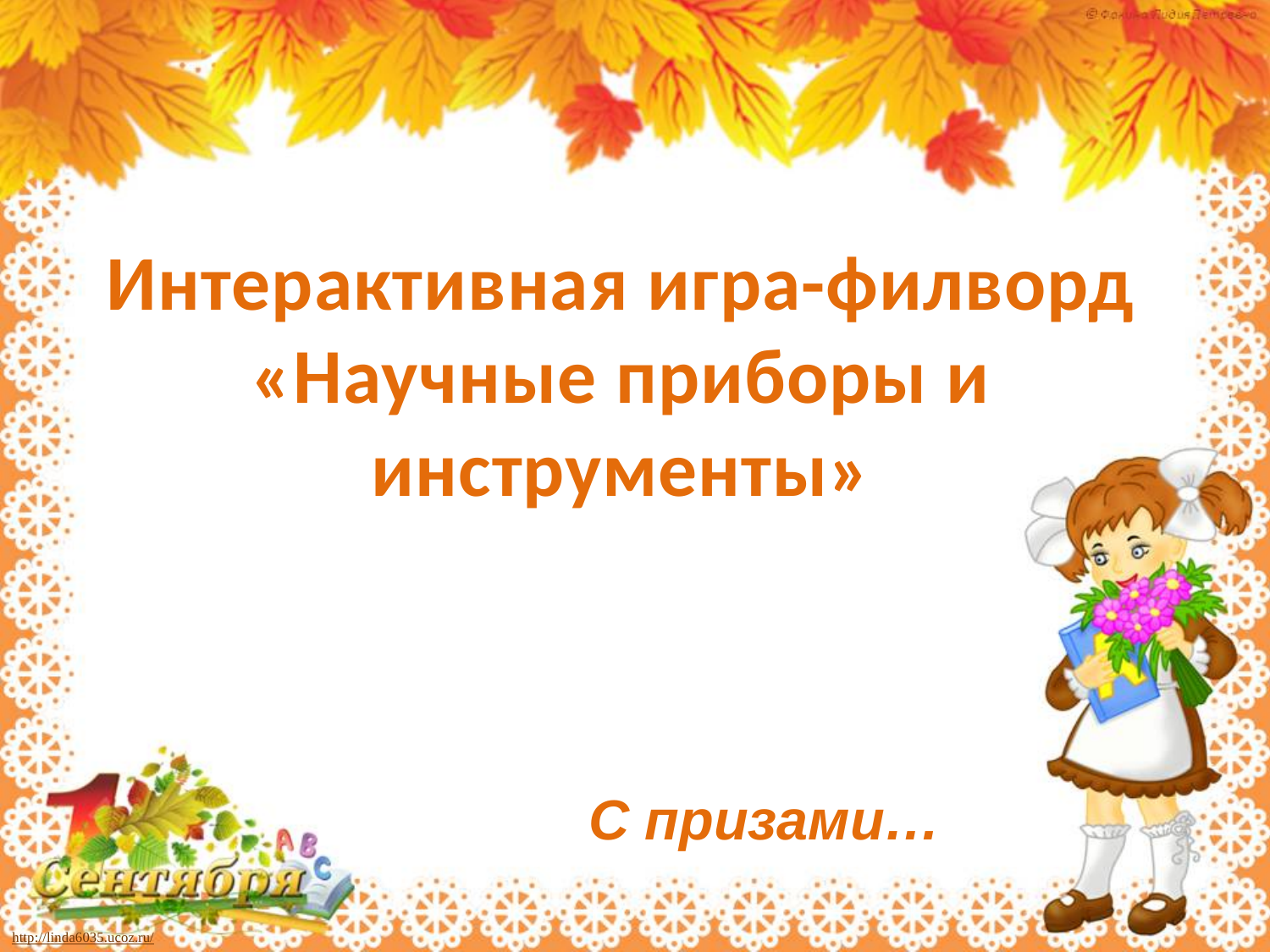

# Интерактивная игра-филворд «Научные приборы и инструменты»
С призами…